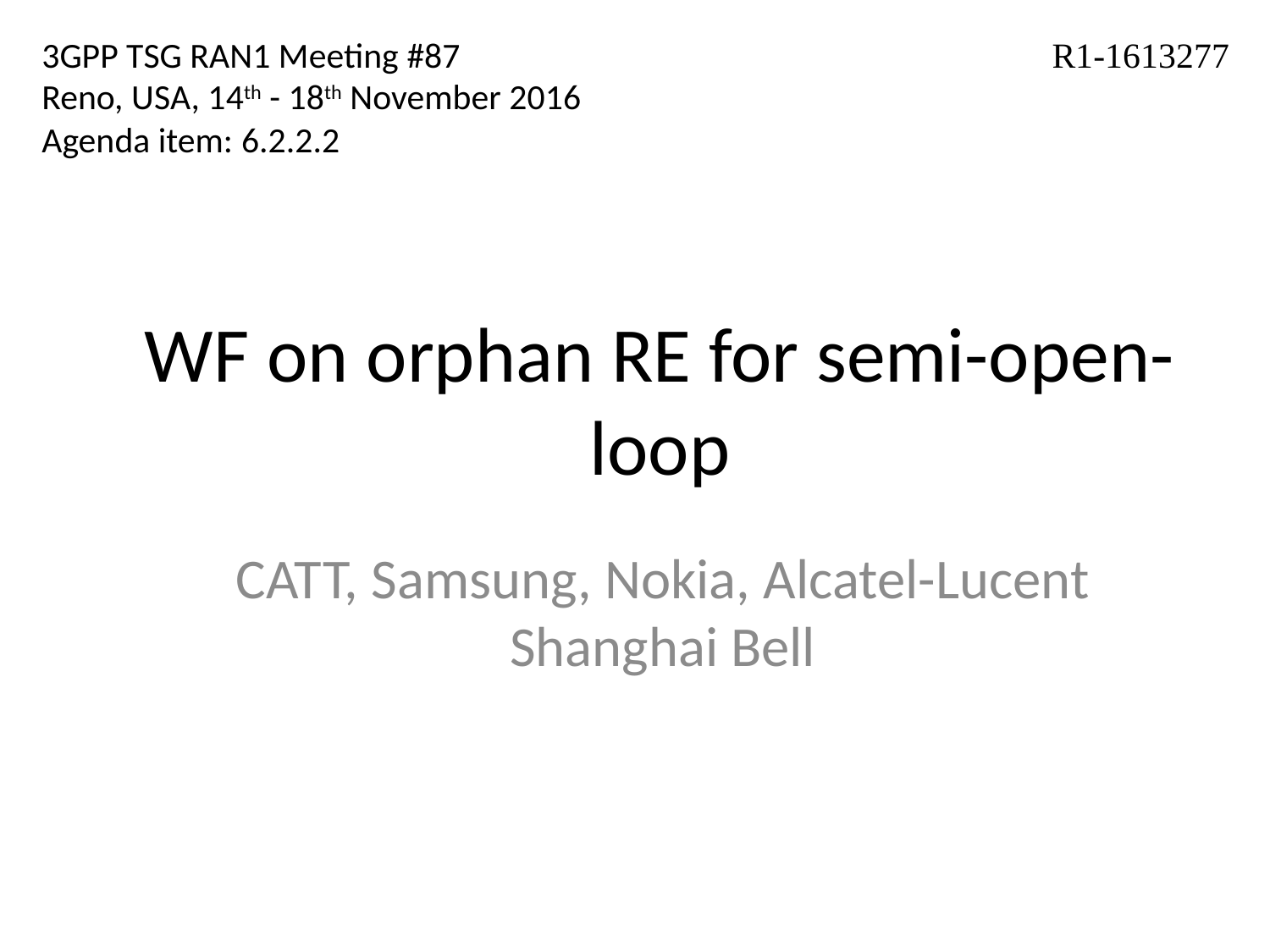

3GPP TSG RAN1 Meeting #87
Reno, USA, 14th - 18th November 2016
Agenda item: 6.2.2.2
R1-1613277
# WF on orphan RE for semi-open-loop
CATT, Samsung, Nokia, Alcatel-Lucent Shanghai Bell